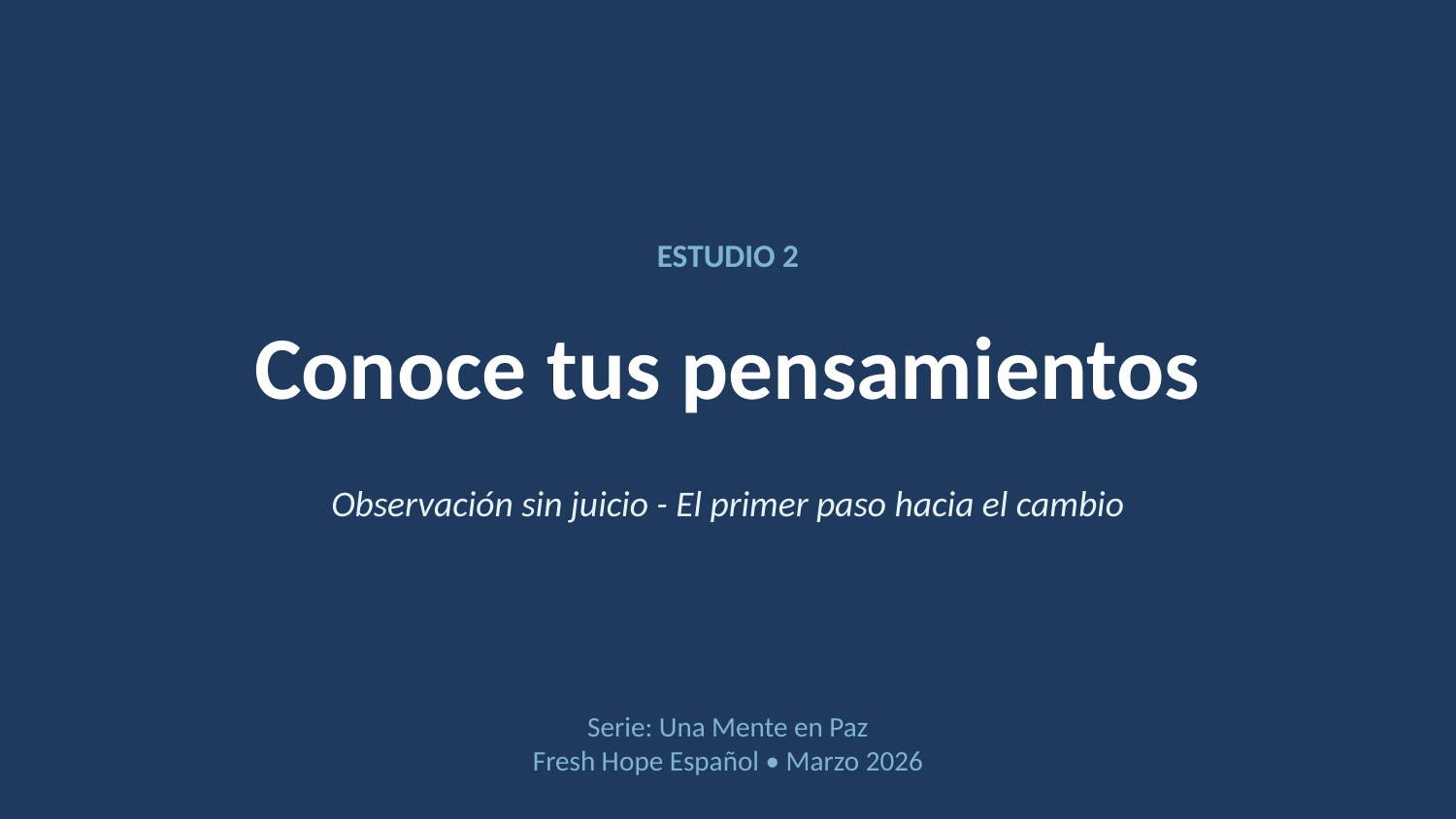

ESTUDIO 2
Conoce tus pensamientos
Observación sin juicio - El primer paso hacia el cambio
Serie: Una Mente en Paz
Fresh Hope Español • Marzo 2026